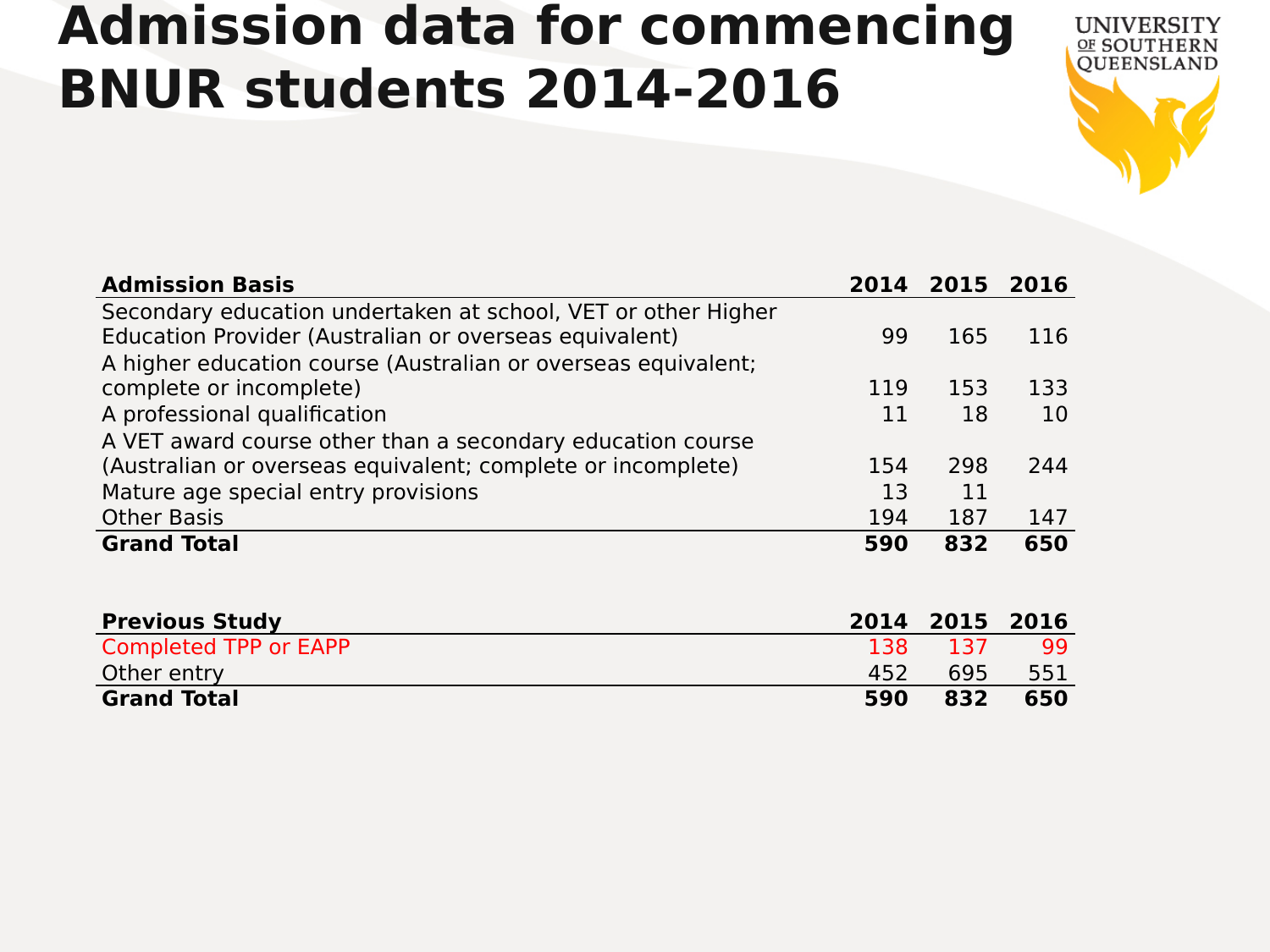

# Admission data for commencing BNUR students 2014-2016
| Admission Basis | 2014 | 2015 | 2016 |
| --- | --- | --- | --- |
| Secondary education undertaken at school, VET or other Higher Education Provider (Australian or overseas equivalent) | 99 | 165 | 116 |
| A higher education course (Australian or overseas equivalent; complete or incomplete) | 119 | 153 | 133 |
| A professional qualification | 11 | 18 | 10 |
| A VET award course other than a secondary education course (Australian or overseas equivalent; complete or incomplete) | 154 | 298 | 244 |
| Mature age special entry provisions | 13 | 11 |  |
| Other Basis | 194 | 187 | 147 |
| Grand Total | 590 | 832 | 650 |
|  |  |  |  |
|  |  |  |  |
| Previous Study | 2014 | 2015 | 2016 |
| Completed TPP or EAPP | 138 | 137 | 99 |
| Other entry | 452 | 695 | 551 |
| Grand Total | 590 | 832 | 650 |